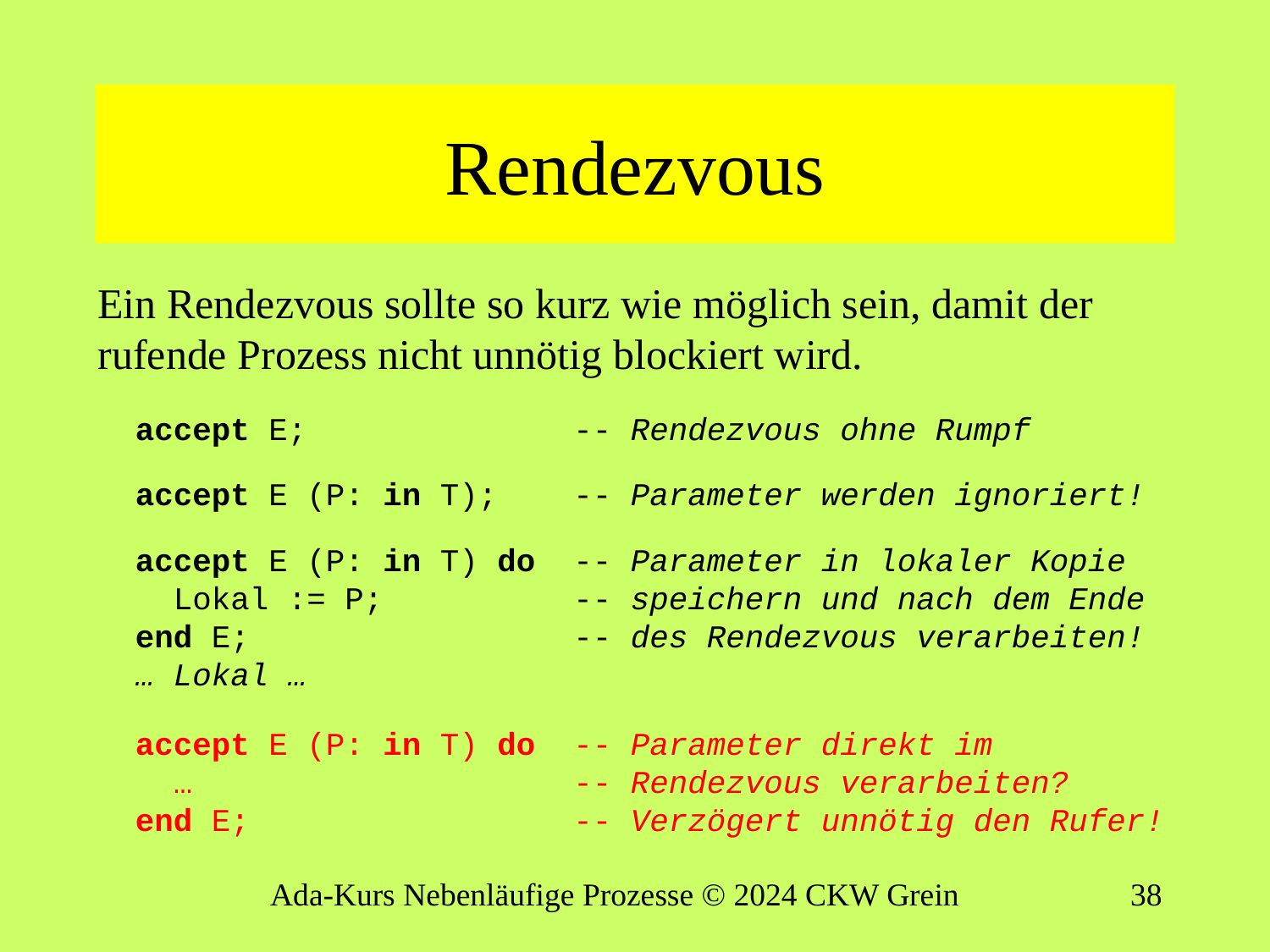

# Rendezvous
Ein Rendezvous sollte so kurz wie möglich sein, damit der rufende Prozess nicht unnötig blockiert wird.

accept E;              -- Rendezvous ohne Rumpf
accept E (P: in T);    -- Parameter werden ignoriert!
accept E (P: in T) do  -- Parameter in lokaler Kopie
  Lokal := P;          -- speichern und nach dem Ende
end E;                 -- des Rendezvous verarbeiten!
… Lokal …

accept E (P: in T) do  -- Parameter direkt im
  …                    -- Rendezvous verarbeiten?
end E;                 -- Verzögert unnötig den Rufer!
Ada-Kurs Nebenläufige Prozesse © 2024 CKW Grein
38